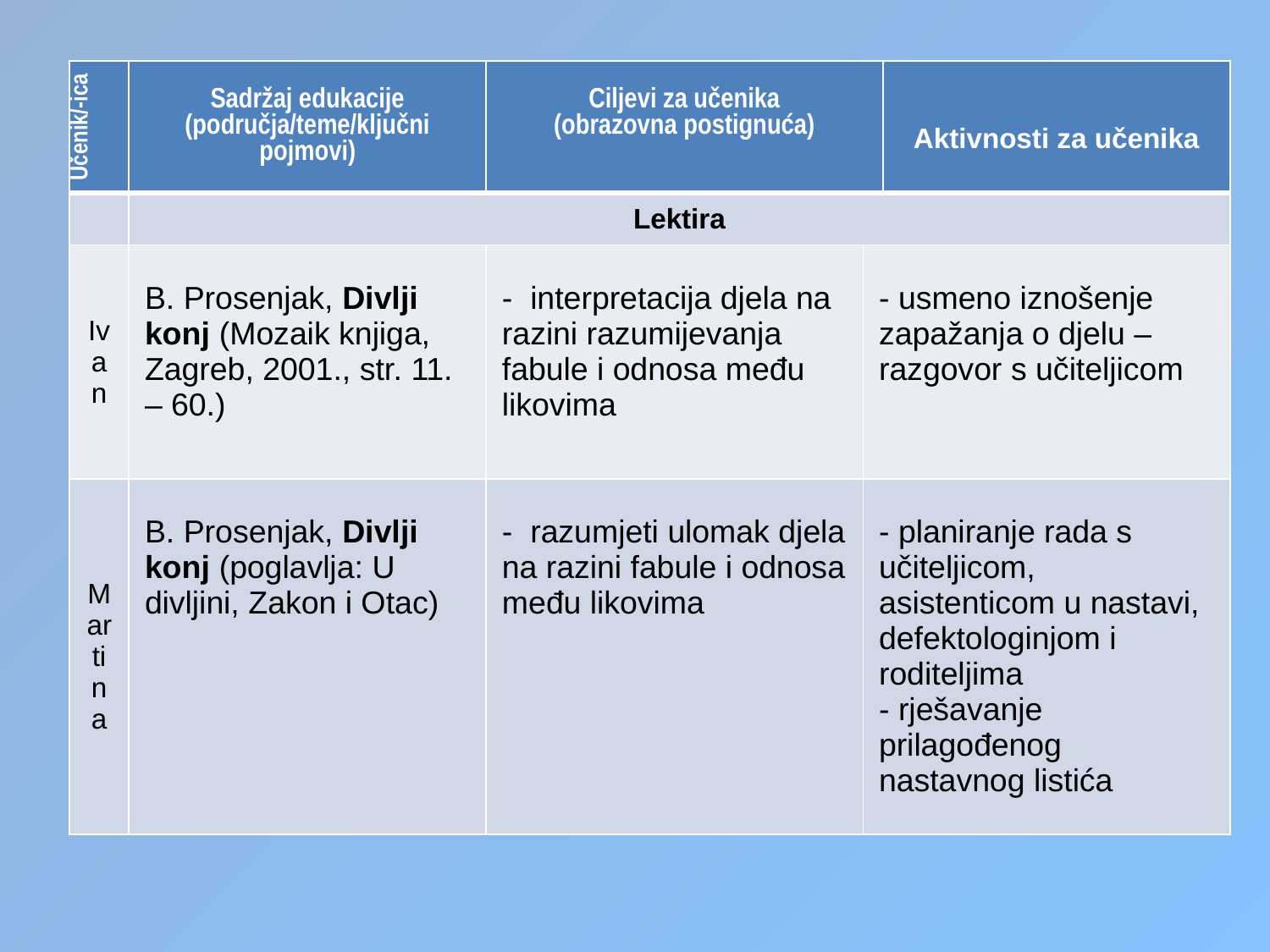

| Učenik/-ica | Sadržaj edukacije (područja/teme/ključni pojmovi) | Ciljevi za učenika (obrazovna postignuća) |  | Aktivnosti za učenika |
| --- | --- | --- | --- | --- |
|  | Lektira |  |  |  |
| Ivan | B. Prosenjak, Divlji konj (Mozaik knjiga, Zagreb, 2001., str. 11. – 60.) | - interpretacija djela na razini razumijevanja fabule i odnosa među likovima | - usmeno iznošenje zapažanja o djelu – razgovor s učiteljicom |  |
| Martina | B. Prosenjak, Divlji konj (poglavlja: U divljini, Zakon i Otac) | - razumjeti ulomak djela na razini fabule i odnosa među likovima | - planiranje rada s učiteljicom, asistenticom u nastavi, defektologinjom i roditeljima - rješavanje prilagođenog nastavnog listića |  |